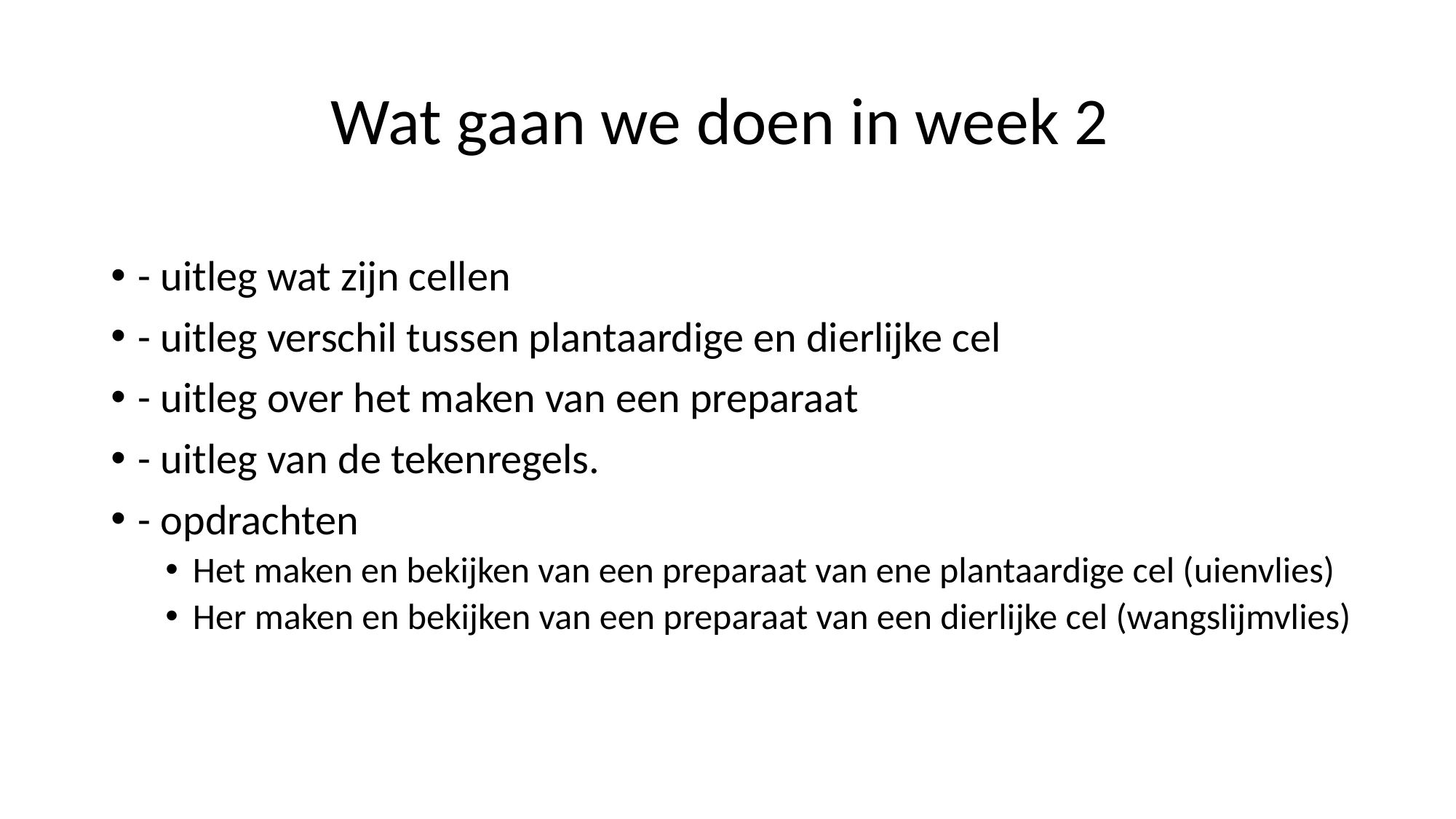

# Wat gaan we doen in week 2

- uitleg wat zijn cellen
- uitleg verschil tussen plantaardige en dierlijke cel
- uitleg over het maken van een preparaat
- uitleg van de tekenregels.
- opdrachten
Het maken en bekijken van een preparaat van ene plantaardige cel (uienvlies)
Her maken en bekijken van een preparaat van een dierlijke cel (wangslijmvlies)